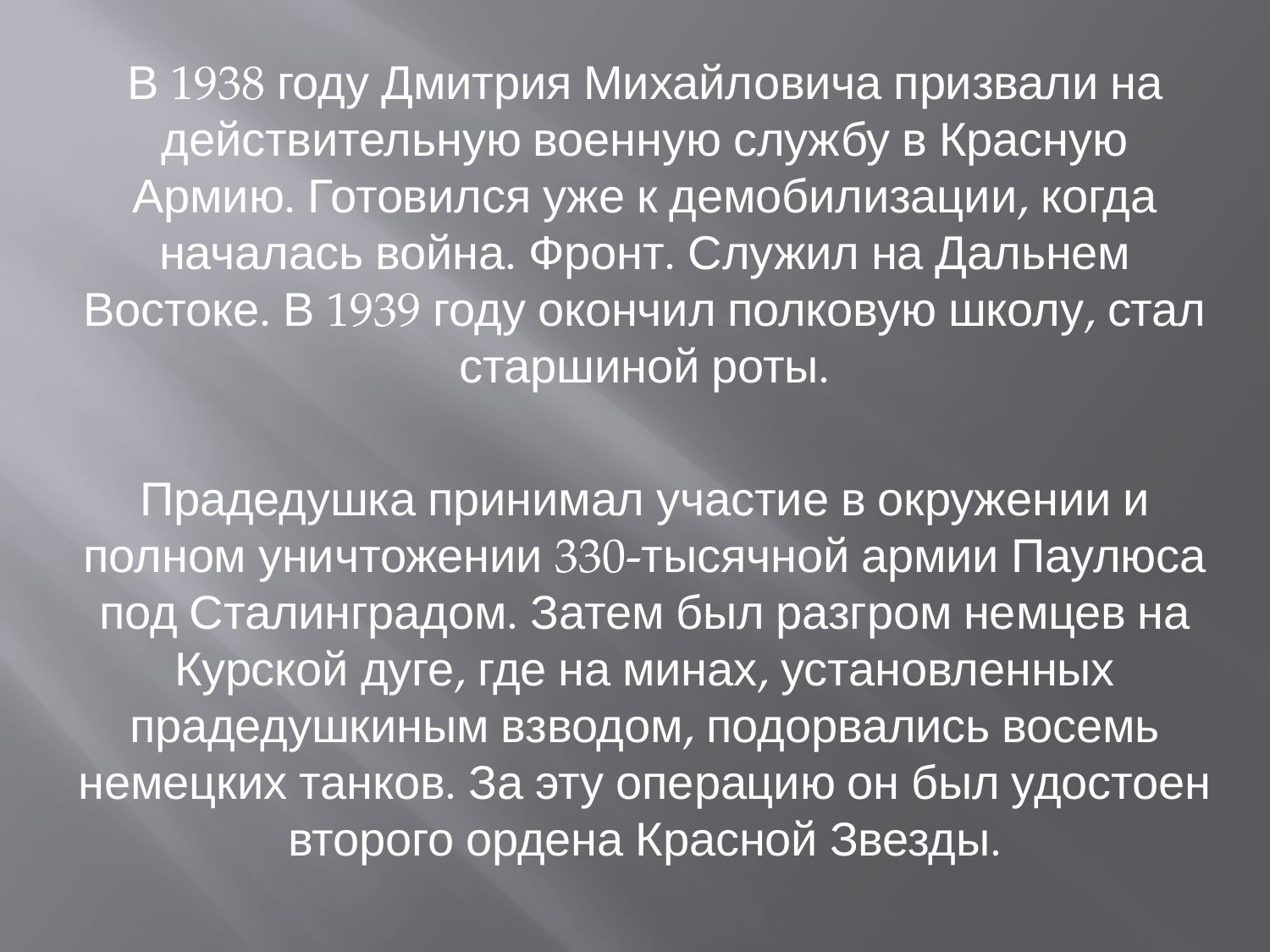

В 1938 году Дмитрия Михайловича призвали на действительную военную службу в Красную Армию. Готовился уже к демобилизации, когда началась война. Фронт. Служил на Дальнем Востоке. В 1939 году окончил полковую школу, стал старшиной роты.

Прадедушка принимал участие в окружении и полном уничтожении 330-тысячной армии Паулюса под Сталинградом. Затем был разгром немцев на Курской дуге, где на минах, установленных прадедушкиным взводом, подорвались восемь немецких танков. За эту операцию он был удостоен второго ордена Красной Звезды.

#